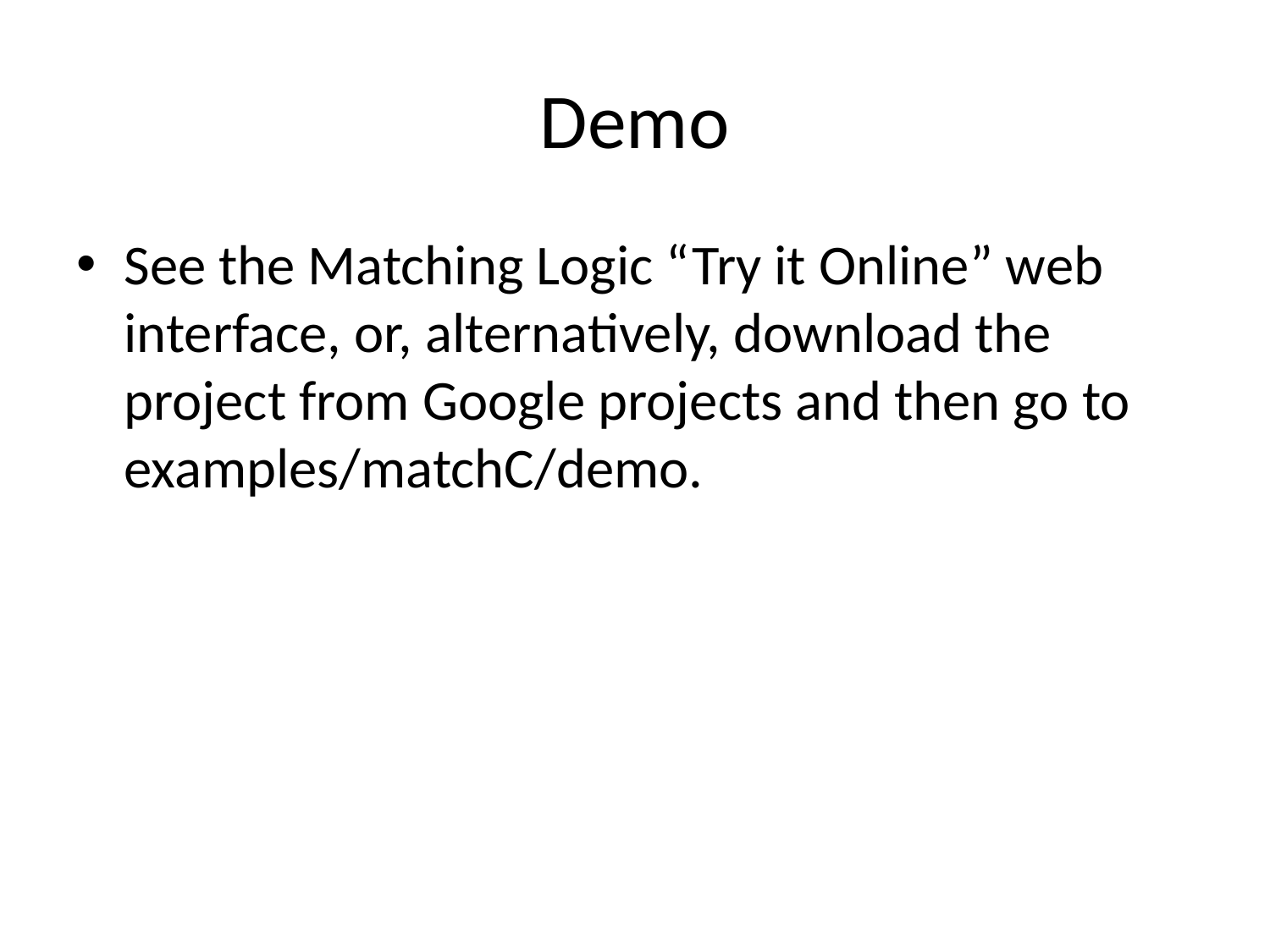

# Demo
See the Matching Logic “Try it Online” web interface, or, alternatively, download the project from Google projects and then go to examples/matchC/demo.